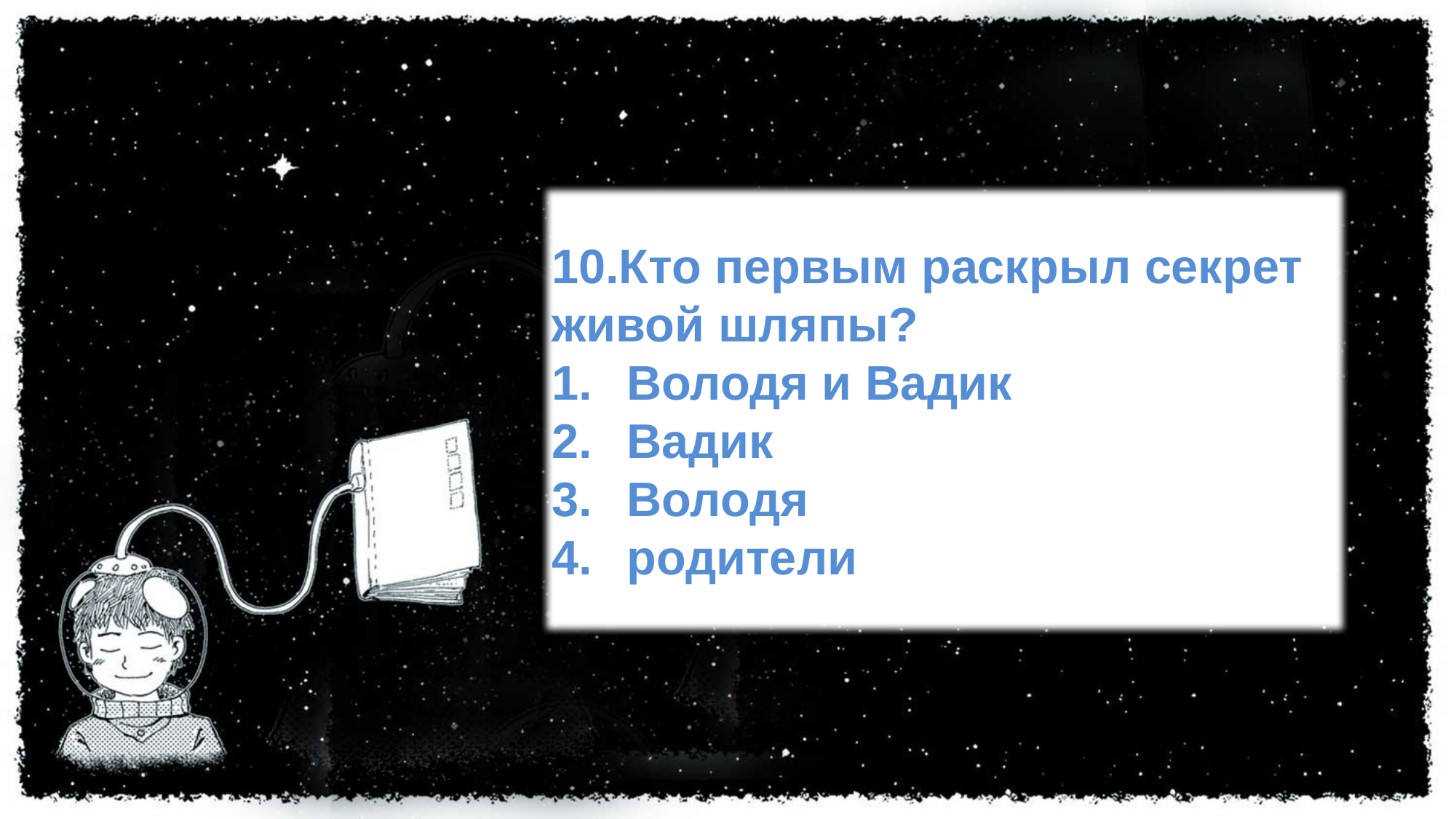

10.Кто первым раскрыл секрет живой шляпы?
 Володя и Вадик
 Вадик
 Володя
 родители